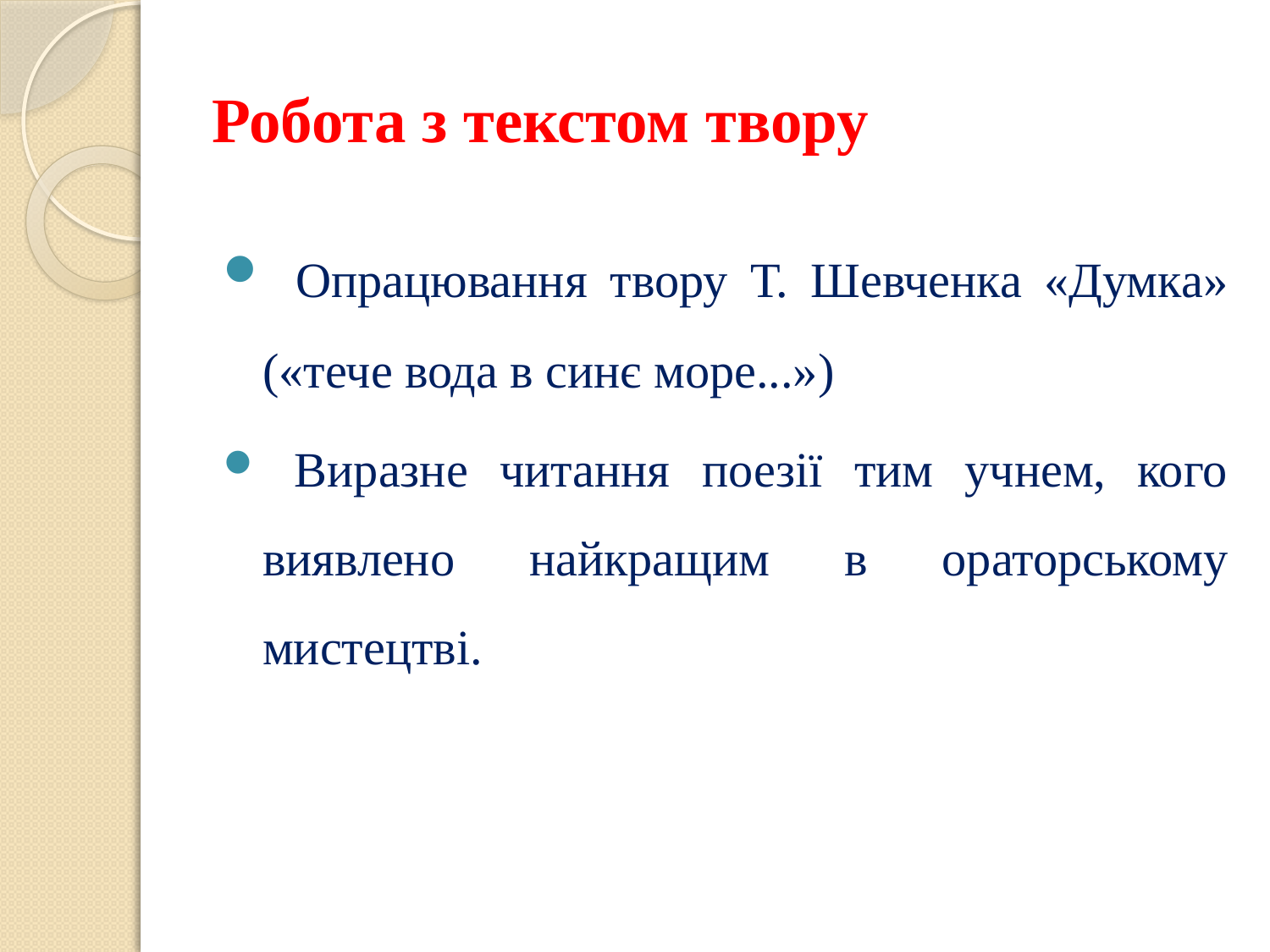

# Робота з текстом твору
 Опрацювання твору Т. Шевченка «Думка» («тече вода в синє море...»)
 Виразне читання поезії тим учнем, кого виявлено найкращим в ораторському мистецтві.